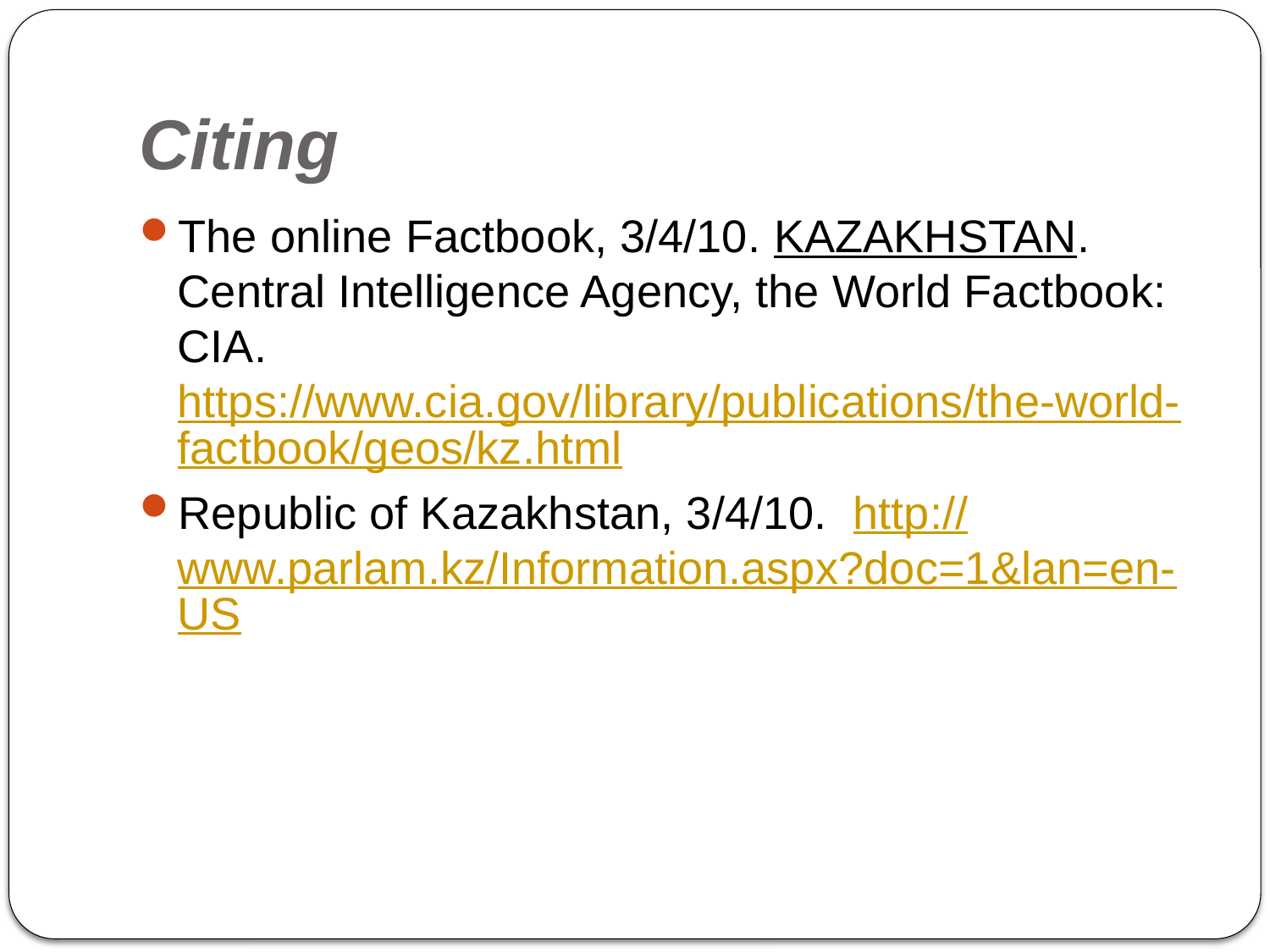

# Citing
The online Factbook, 3/4/10. KAZAKHSTAN. Central Intelligence Agency, the World Factbook: CIA.  https://www.cia.gov/library/publications/the-world-factbook/geos/kz.html
Republic of Kazakhstan, 3/4/10.  http://www.parlam.kz/Information.aspx?doc=1&lan=en-US